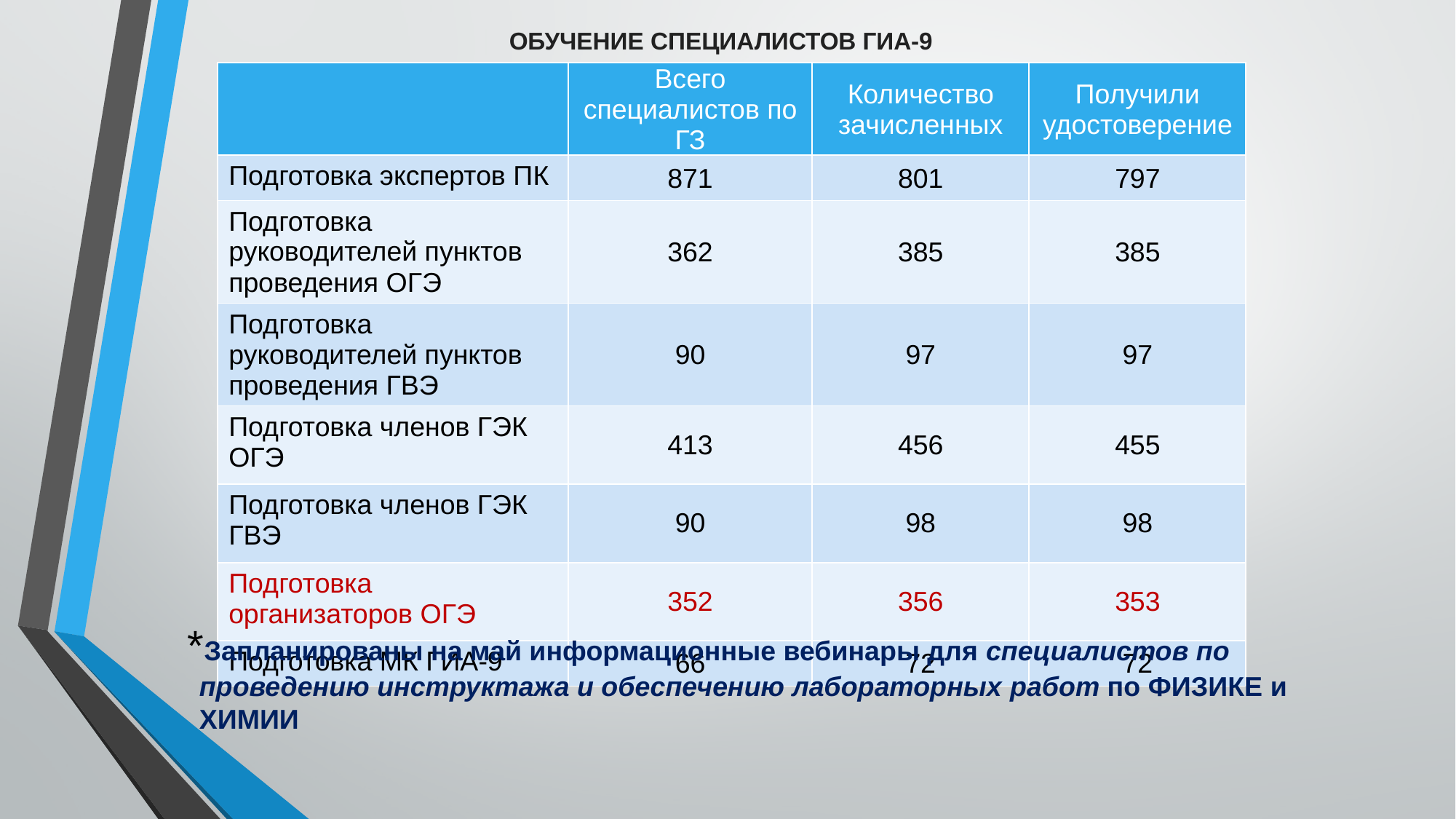

# ОБУЧЕНИЕ СПЕЦИАЛИСТОВ ГИА-9
|  | Всего специалистов по ГЗ | Количество зачисленных | Получили удостоверение |
| --- | --- | --- | --- |
| Подготовка экспертов ПК | 871 | 801 | 797 |
| Подготовка руководителей пунктов проведения ОГЭ | 362 | 385 | 385 |
| Подготовка руководителей пунктов проведения ГВЭ | 90 | 97 | 97 |
| Подготовка членов ГЭК ОГЭ | 413 | 456 | 455 |
| Подготовка членов ГЭК ГВЭ | 90 | 98 | 98 |
| Подготовка организаторов ОГЭ | 352 | 356 | 353 |
| Подготовка МК ГИА-9 | 66 | 72 | 72 |
*Запланированы на май информационные вебинары для специалистов по проведению инструктажа и обеспечению лабораторных работ по ФИЗИКЕ и ХИМИИ